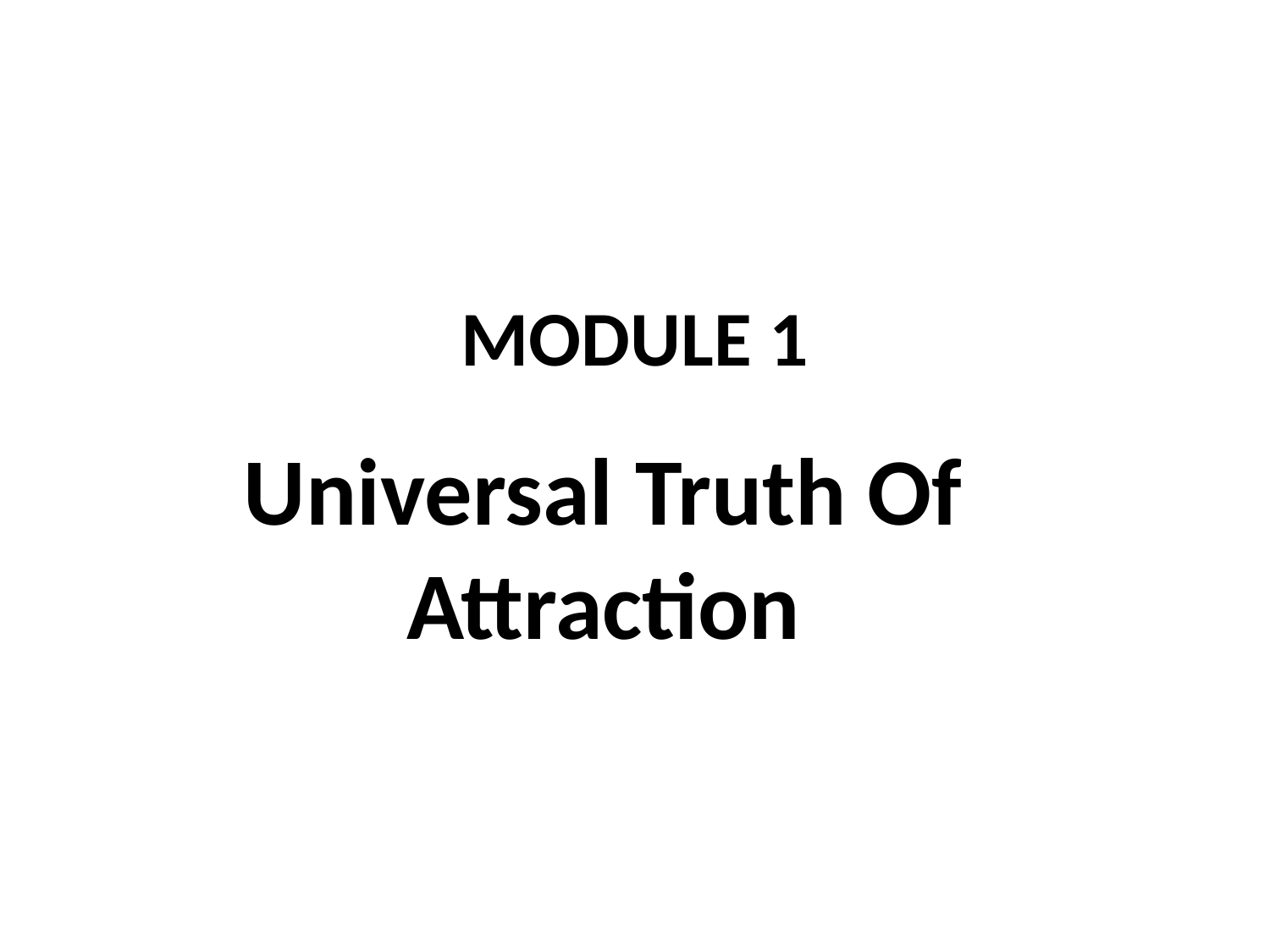

# MODULE 1
Universal Truth Of Attraction